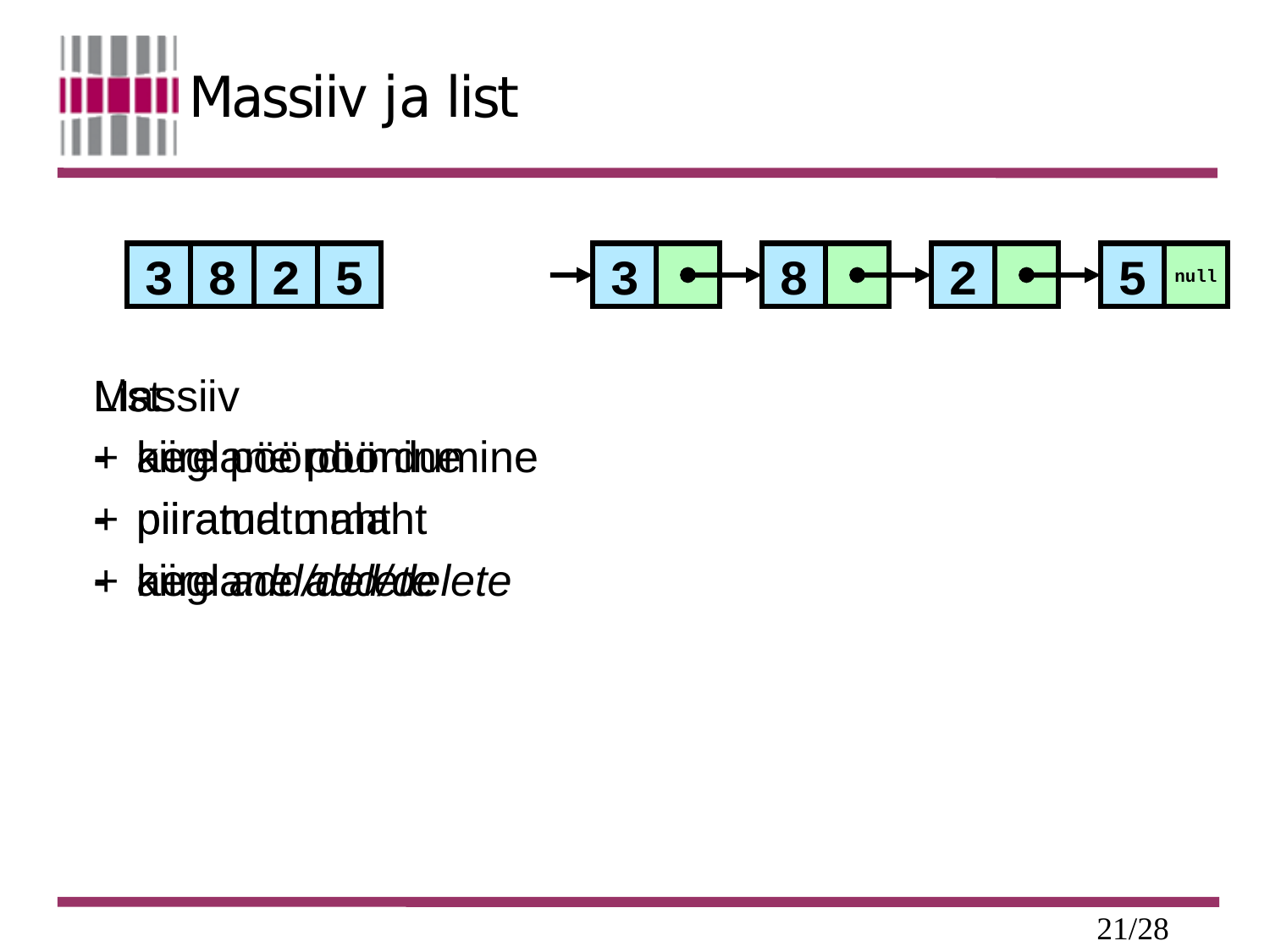

# Massiiv ja list

Massiiv
+	kiire pöördumine
-	piiratud maht
-	aeglane add/delete

List
-	aeglane pöördumine
+	piiramatu maht
+	kiire add/delete
3
8
2
5
3

8

2

5
null